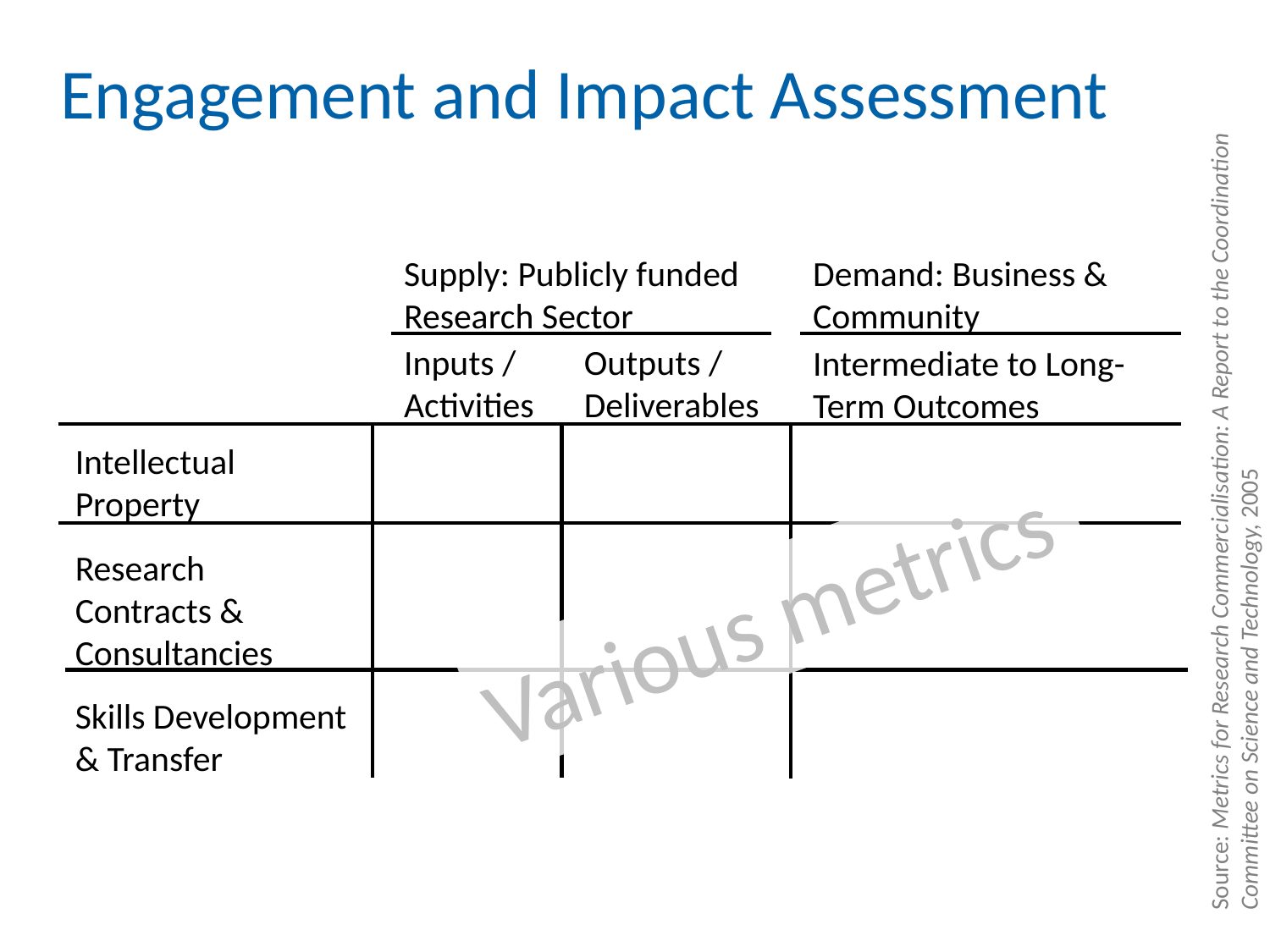

# Engagement and Impact Assessment
Supply: Publicly funded Research Sector
Demand: Business & Community
Outputs /
Deliverables
Inputs /
Activities
Intermediate to Long-Term Outcomes
Intellectual Property
Research Contracts & Consultancies
Various metrics
Skills Development & Transfer
Source: Metrics for Research Commercialisation: A Report to the Coordination Committee on Science and Technology, 2005